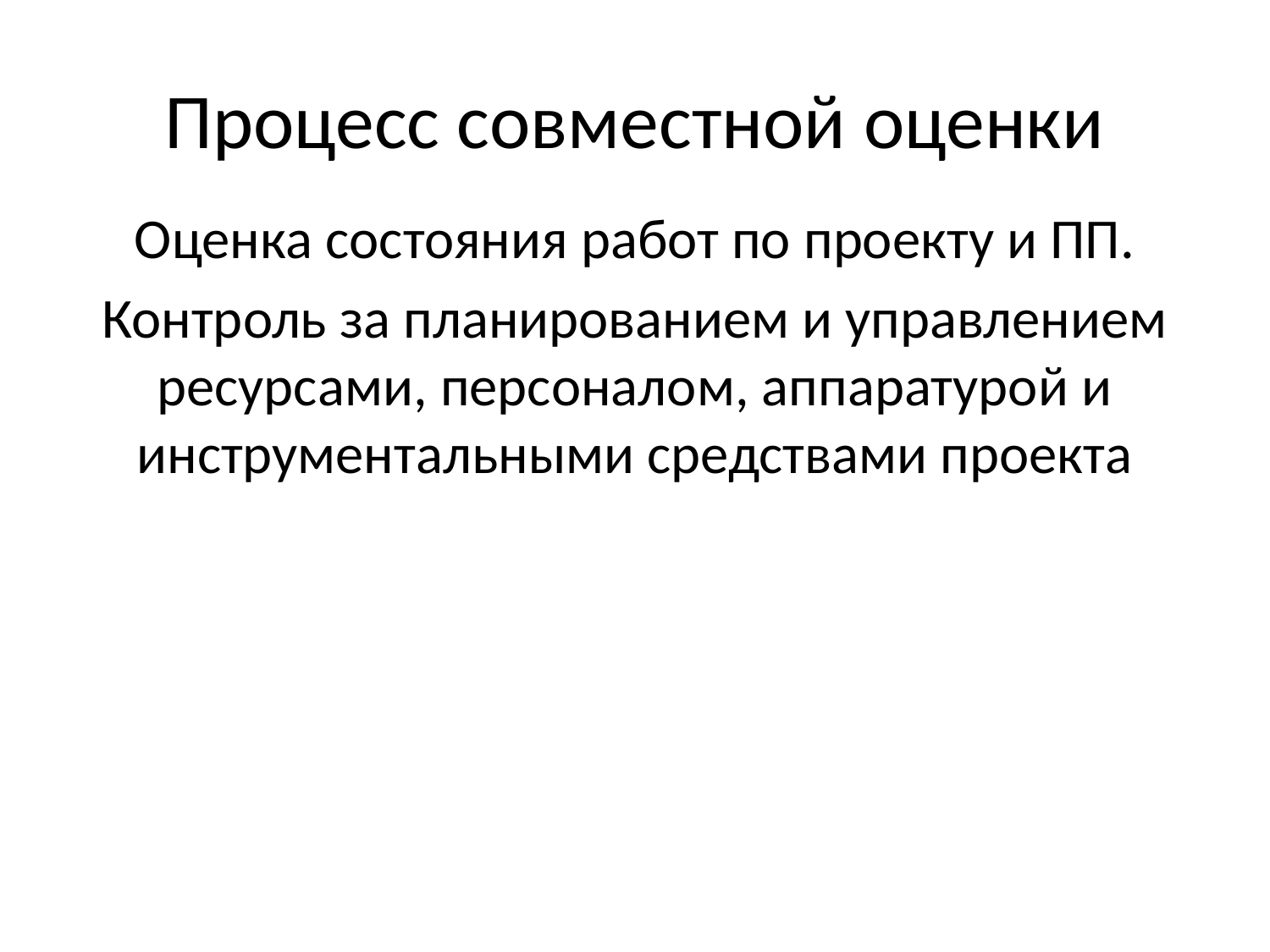

# Процесс совместной оценки
Оценка состояния работ по проекту и ПП.
Контроль за планированием и управлением ресурсами, персоналом, аппаратурой и инструментальными средствами проекта